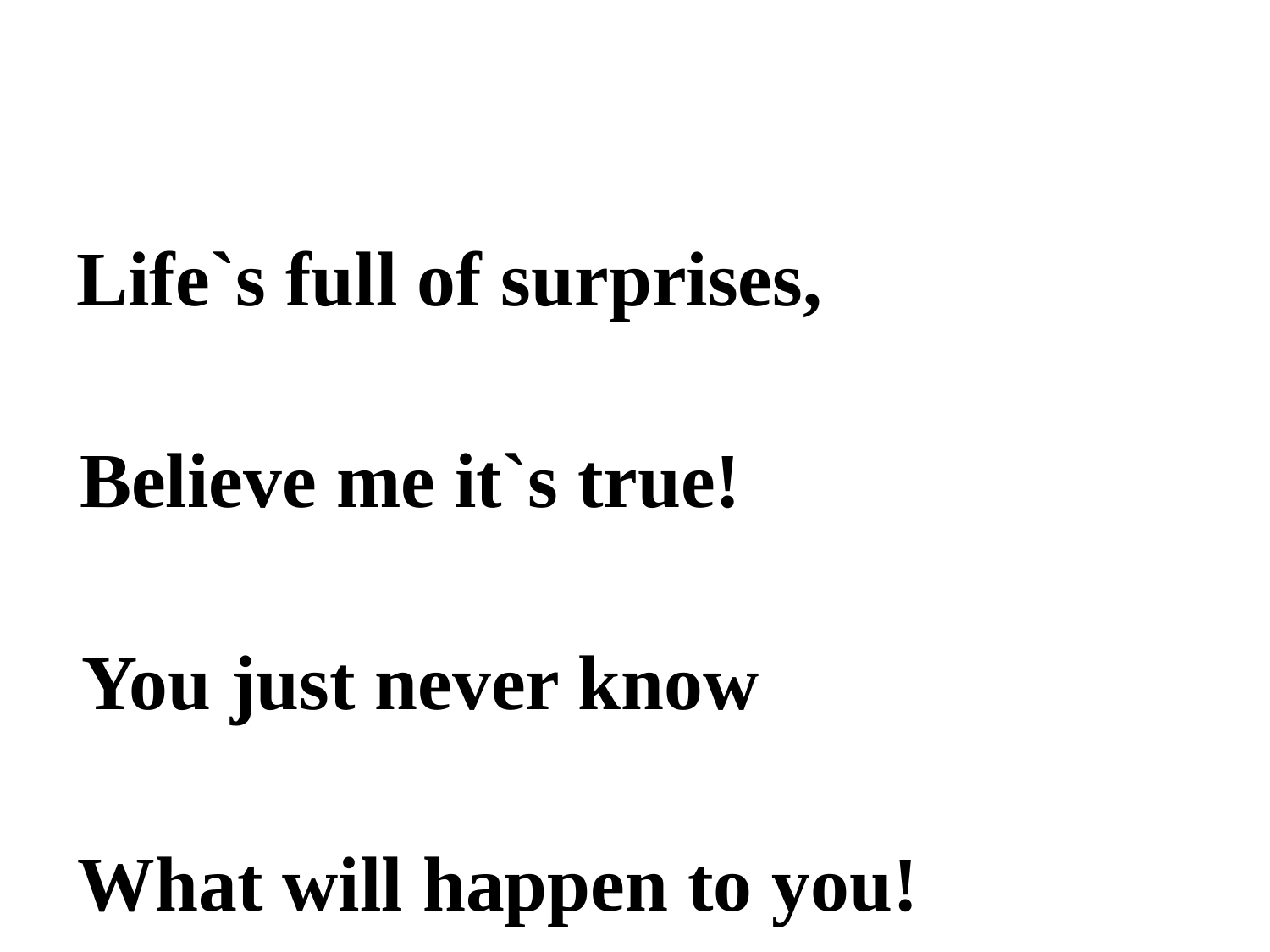

#
Life`s full of surprises,
Believe me it`s true!
You just never know
What will happen to you!